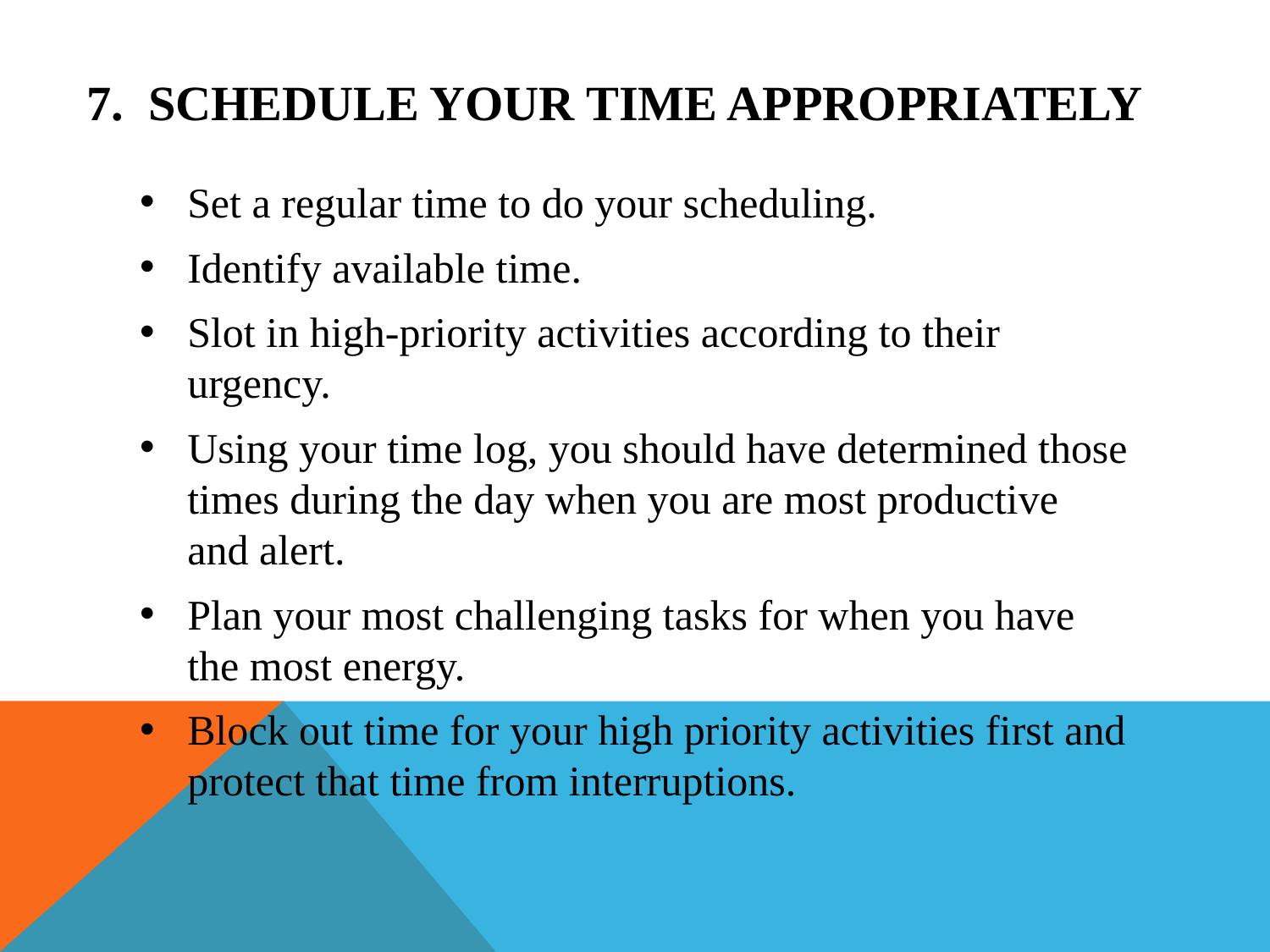

# 7.  SCHEDULE YOUR TIME APPROPRIATELY
Set a regular time to do your scheduling.
Identify available time.
Slot in high-priority activities according to their urgency.
Using your time log, you should have determined those times during the day when you are most productive and alert.
Plan your most challenging tasks for when you have the most energy.
Block out time for your high priority activities first and protect that time from interruptions.